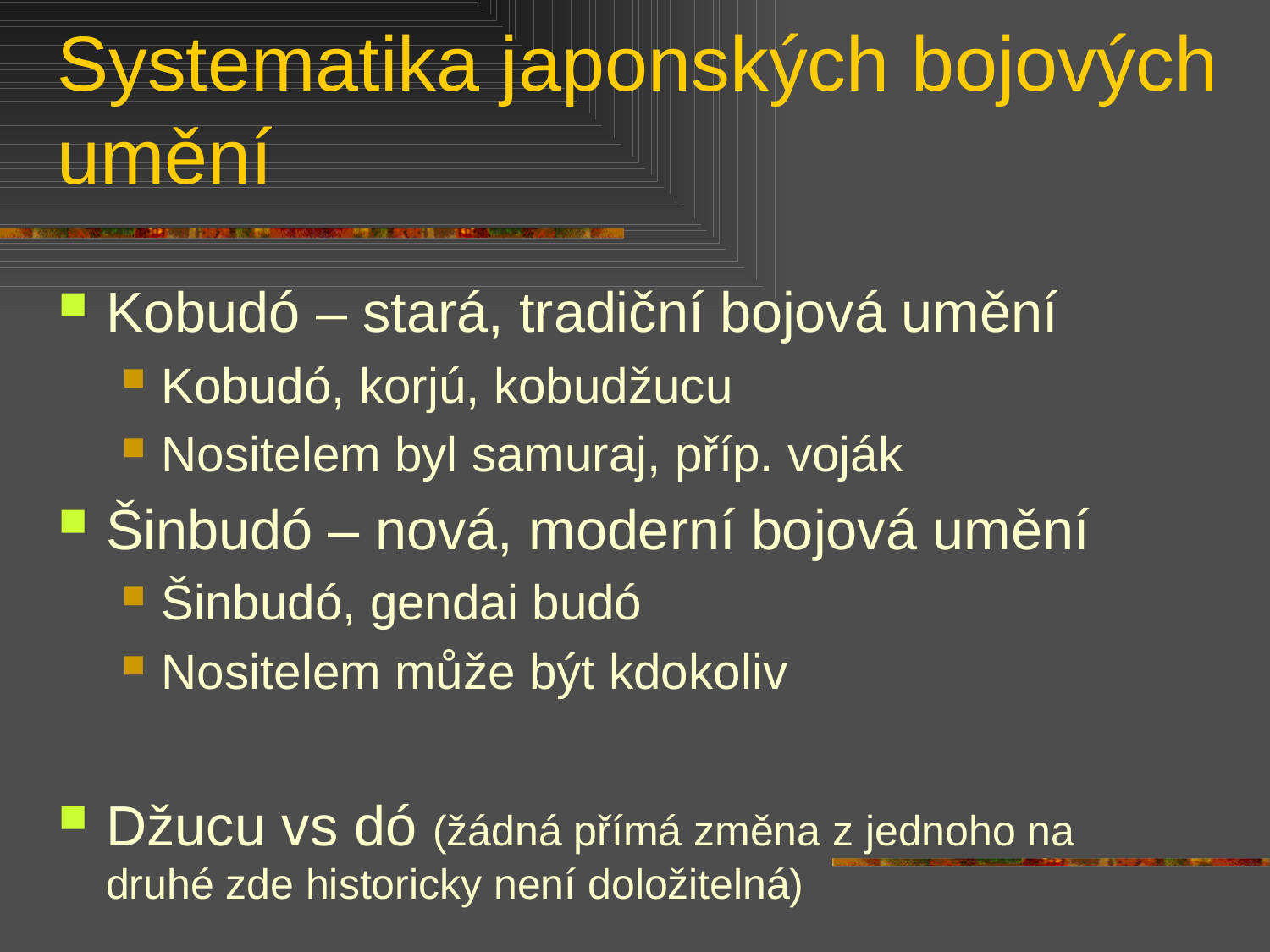

# Systematika japonských bojových umění
Kobudó – stará, tradiční bojová umění
Kobudó, korjú, kobudžucu
Nositelem byl samuraj, příp. voják
Šinbudó – nová, moderní bojová umění
Šinbudó, gendai budó
Nositelem může být kdokoliv

Džucu vs dó (žádná přímá změna z jednoho na druhé zde historicky není doložitelná)